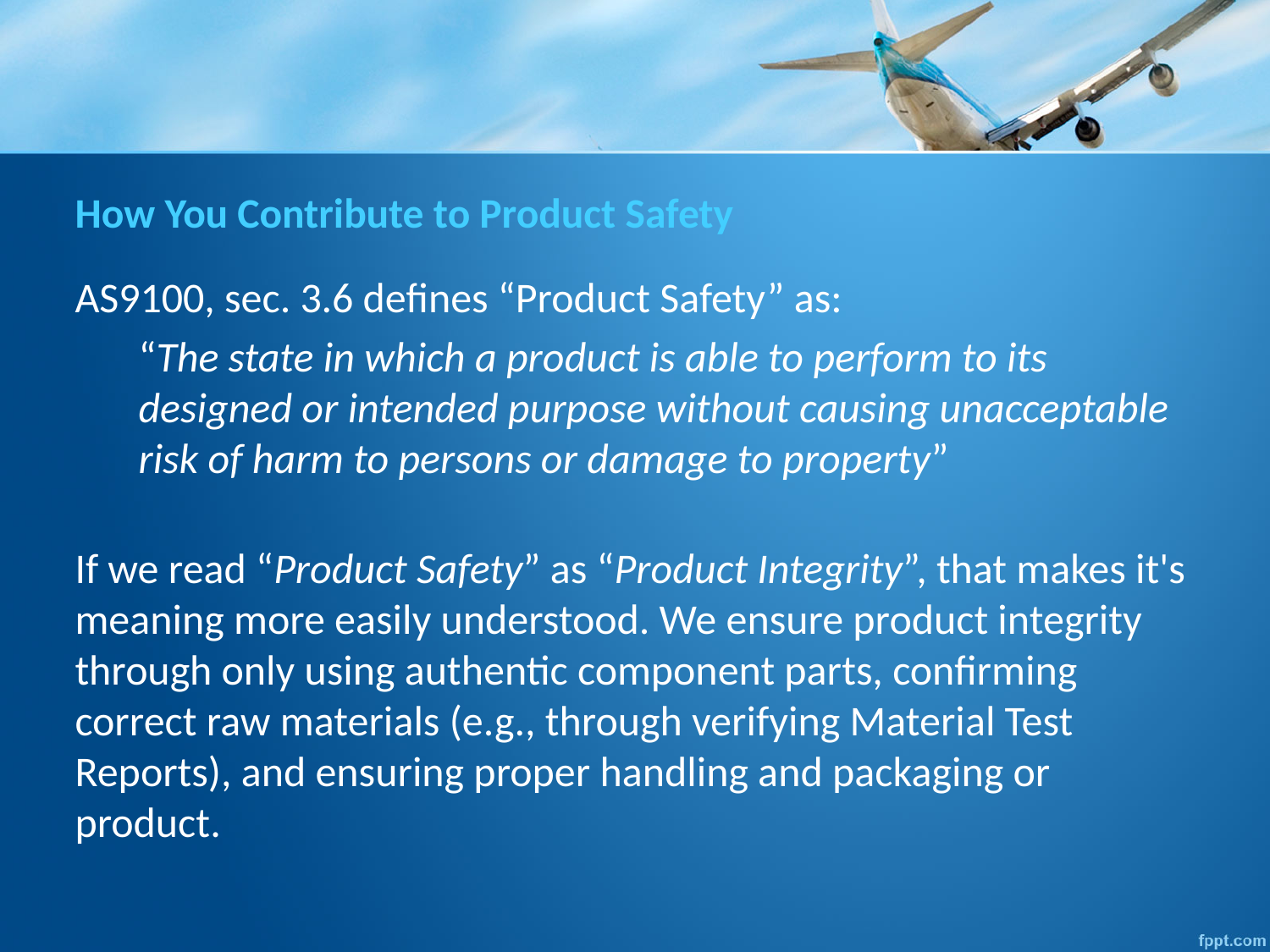

# How You Contribute to Product Safety
AS9100, sec. 3.6 defines “Product Safety” as:
“The state in which a product is able to perform to its designed or intended purpose without causing unacceptable risk of harm to persons or damage to property”

If we read “Product Safety” as “Product Integrity”, that makes it's meaning more easily understood. We ensure product integrity through only using authentic component parts, confirming correct raw materials (e.g., through verifying Material Test Reports), and ensuring proper handling and packaging or product.